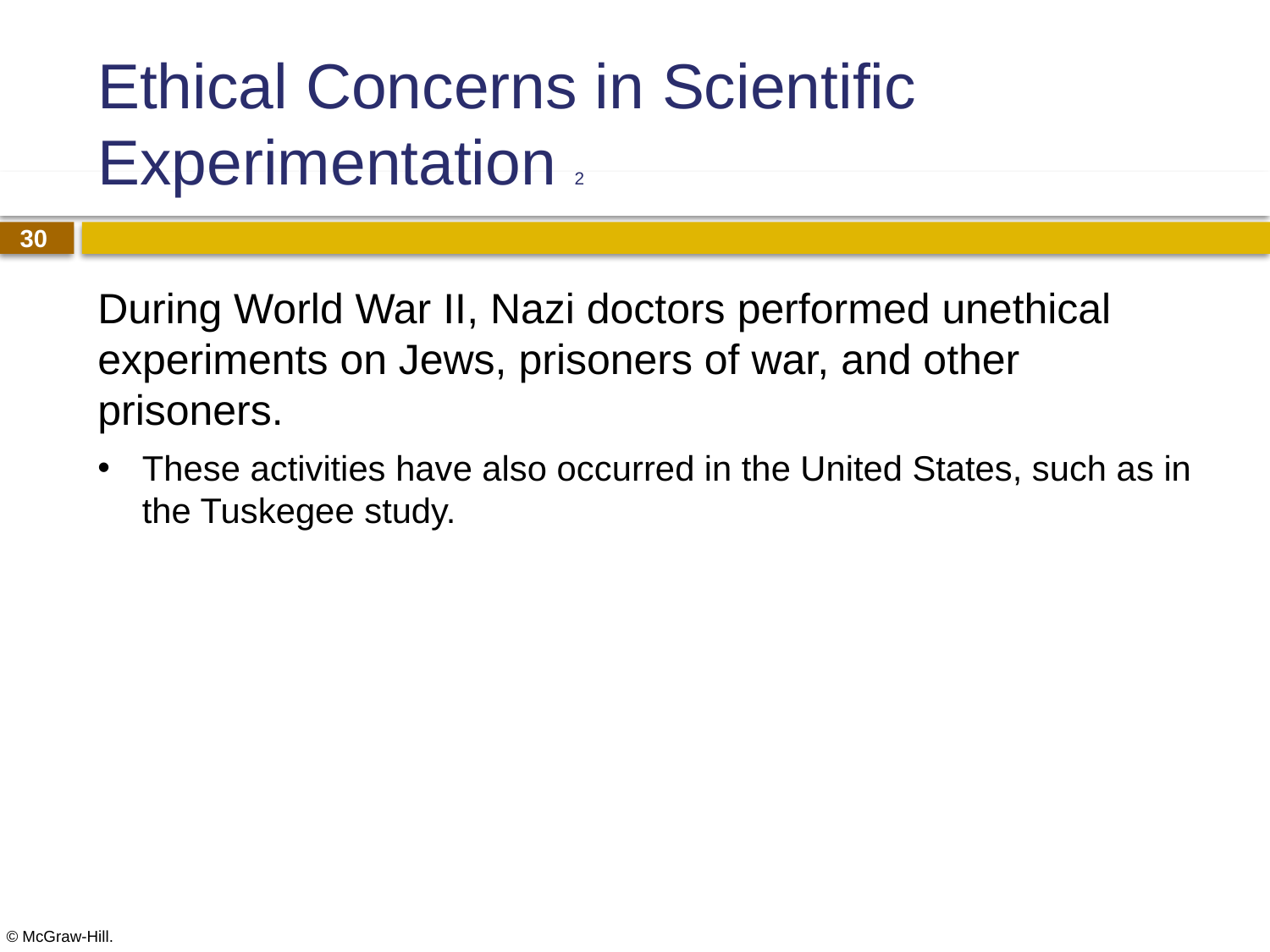

# Ethical Concerns in Scientific Experimentation 2
During World War II, Nazi doctors performed unethical experiments on Jews, prisoners of war, and other prisoners.
These activities have also occurred in the United States, such as in the Tuskegee study.